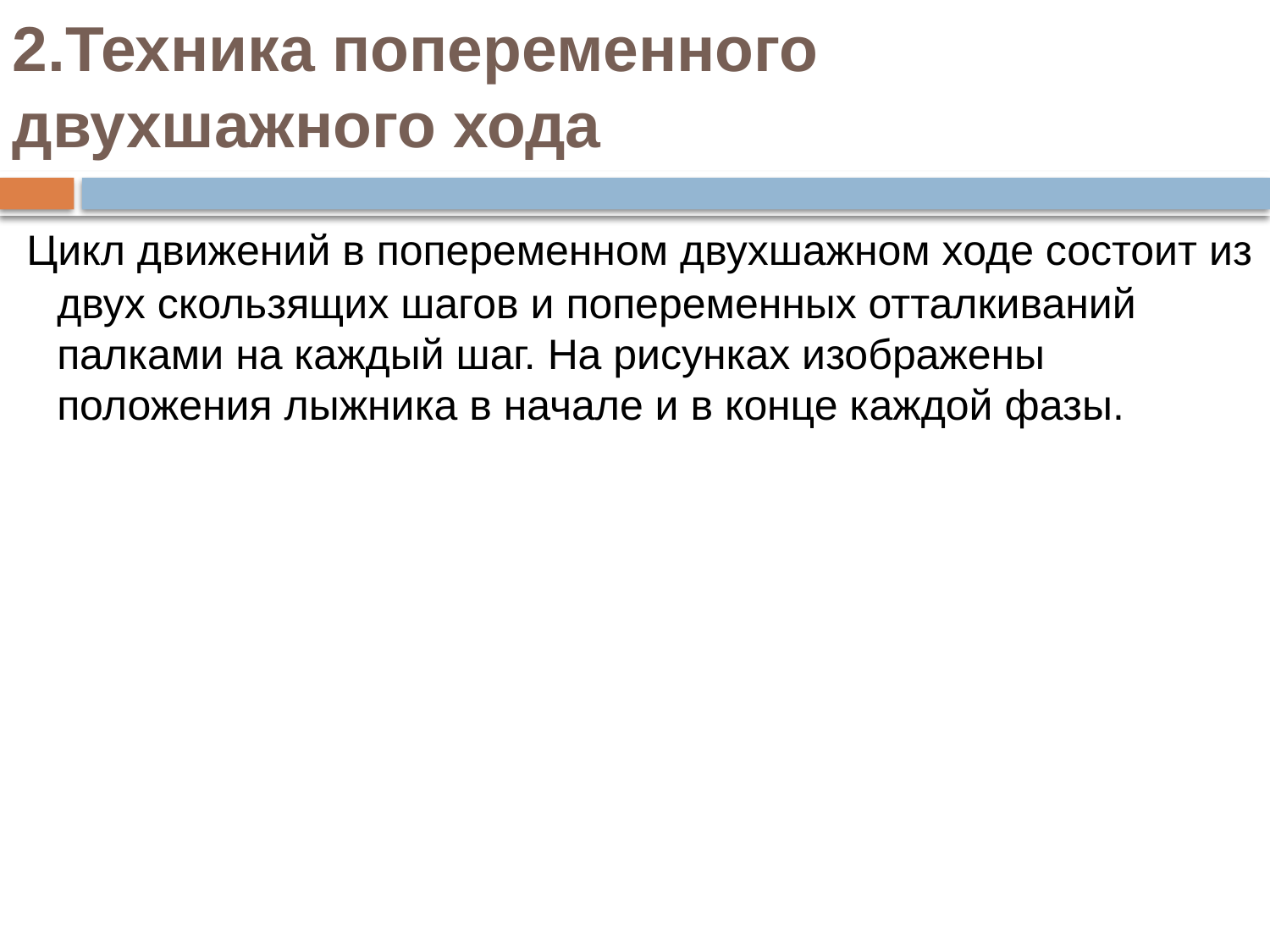

# 2.Техника попеременного двухшажного хода
 Цикл движений в попеременном двухшажном ходе состоит из двух скользящих шагов и попеременных отталкиваний палками на каждый шаг. На рисунках изображены положения лыжника в начале и в конце каждой фазы.